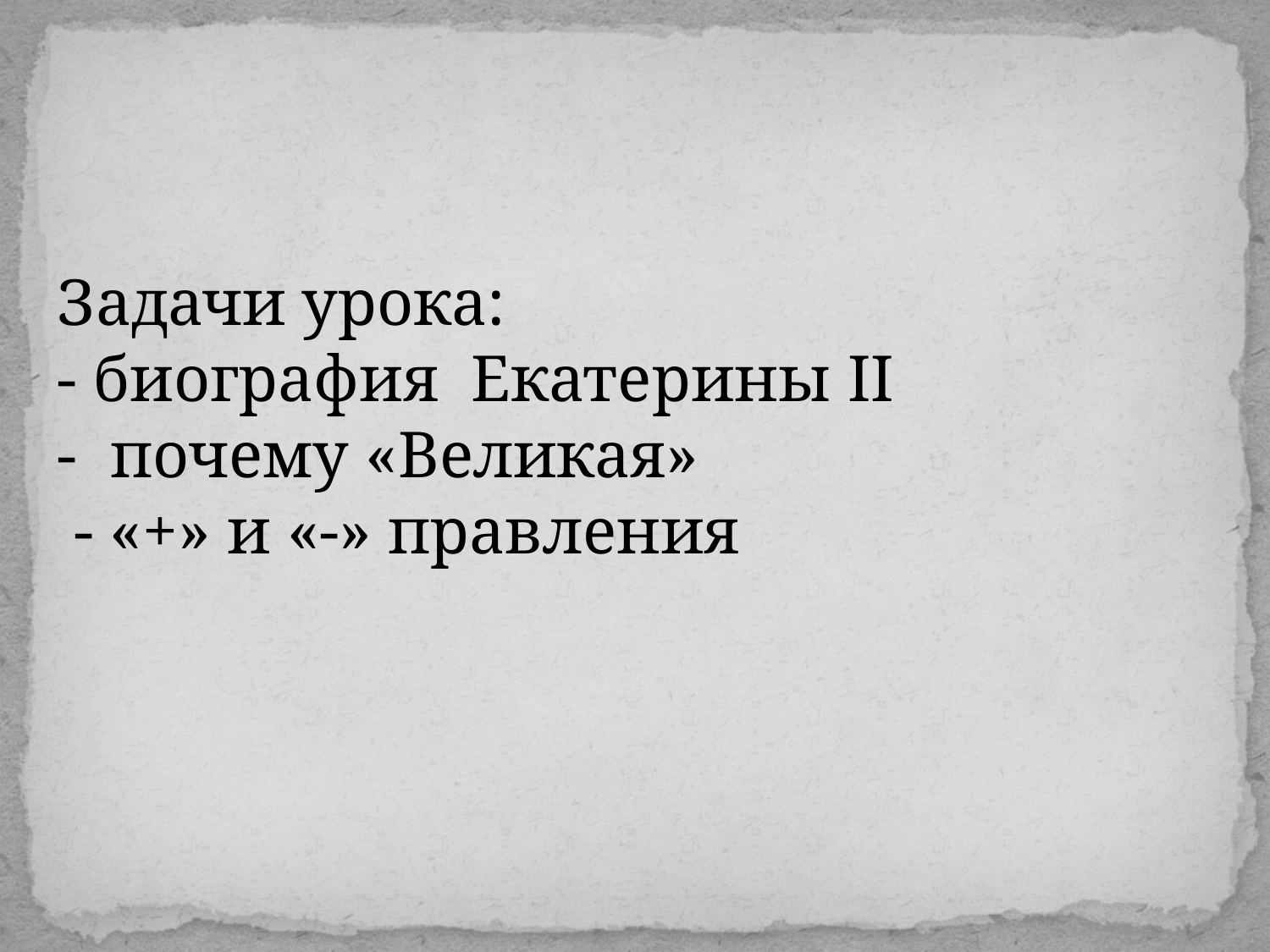

Задачи урока:
- биография  Екатерины II
-  почему «Великая»
 - «+» и «-» правления